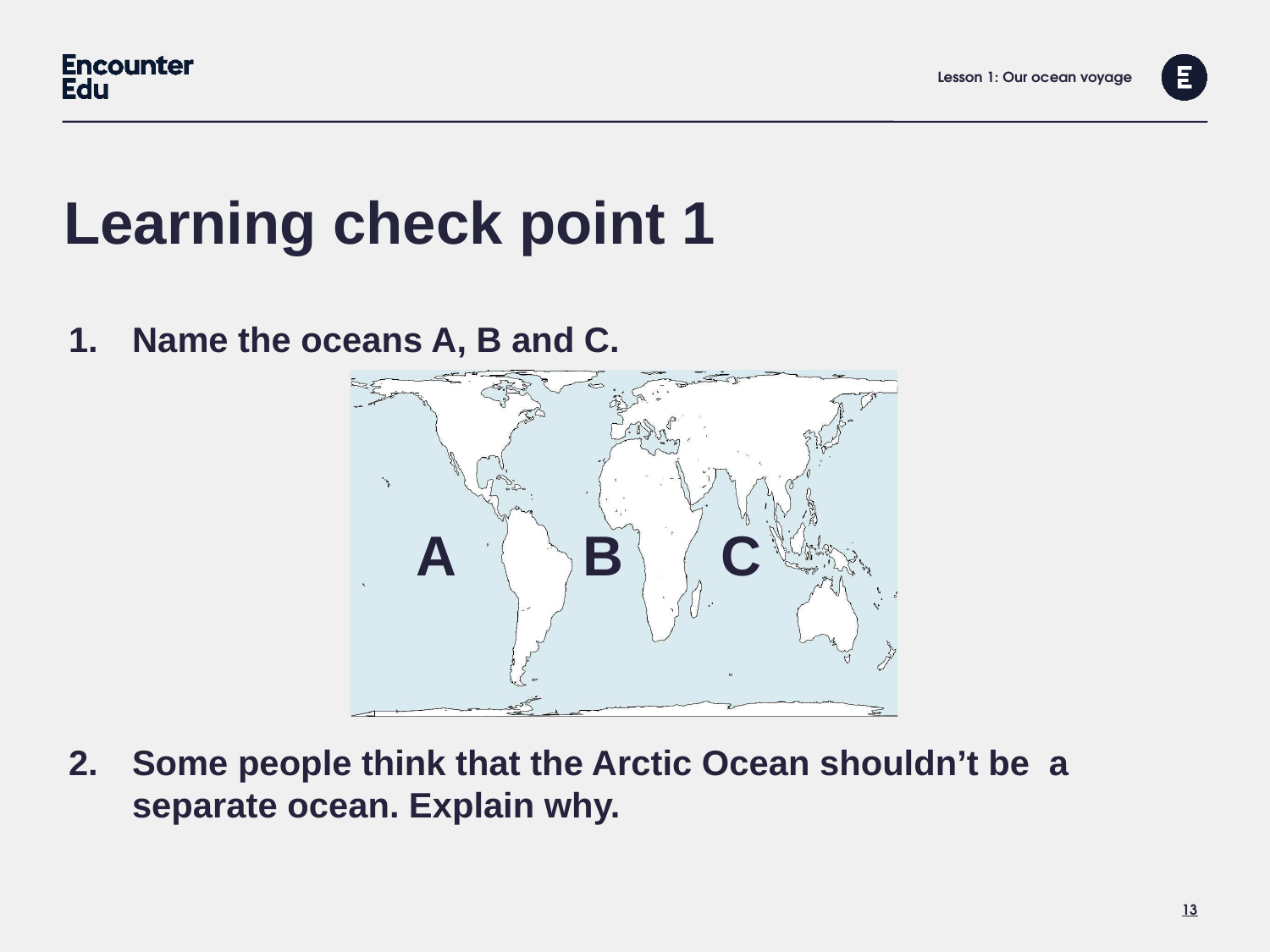

Lesson 1: Our ocean voyage
Learning check point 1
Name the oceans A, B and C.

Some people think that the Arctic Ocean shouldn’t be  a separate ocean. Explain why.

A
C
B
13